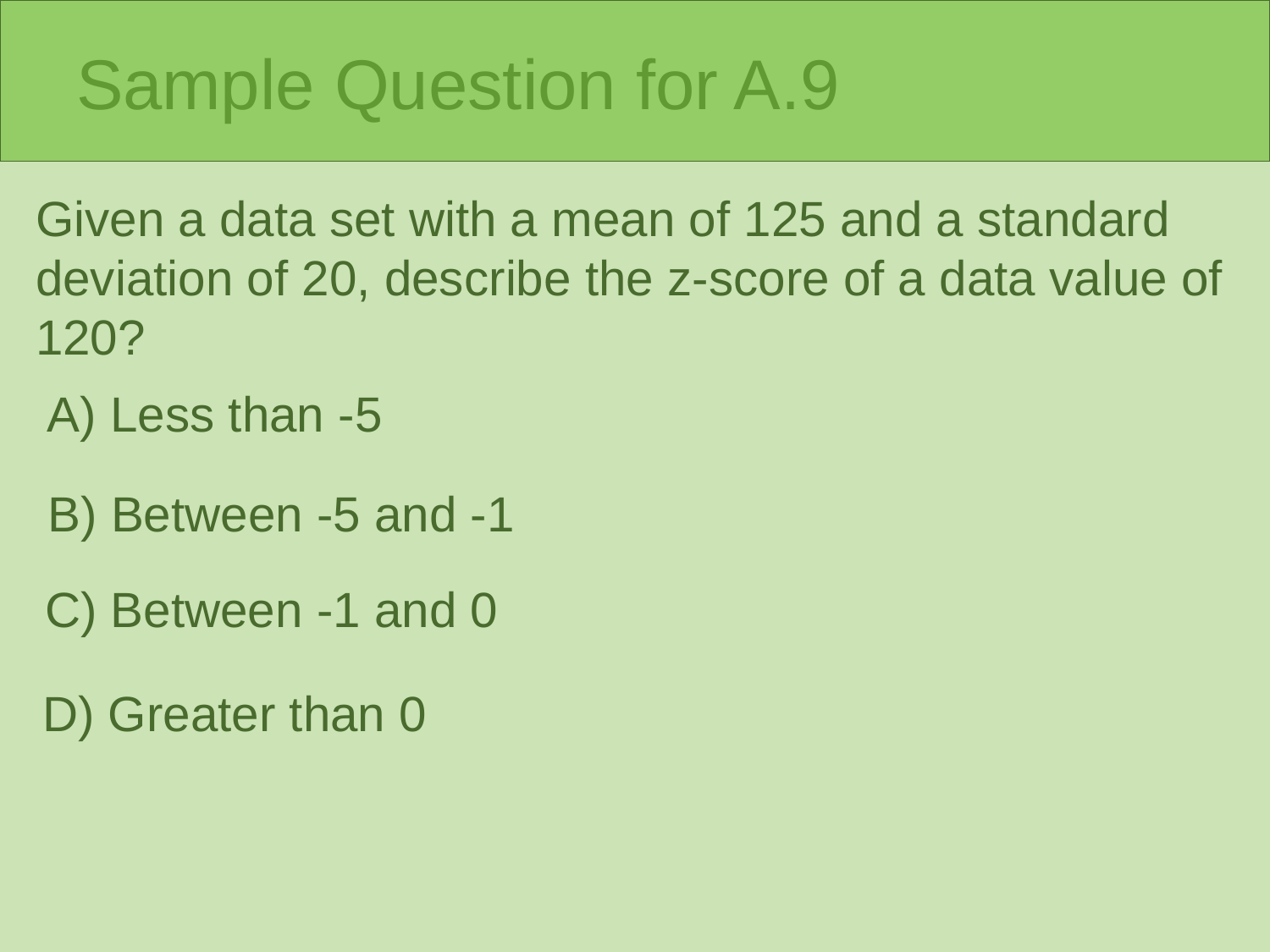

# Sample Question for A.9
Given a data set with a mean of 125 and a standard deviation of 20, describe the z-score of a data value of 120?
A) Less than -5
B) Between -5 and -1
C) Between -1 and 0
D) Greater than 0